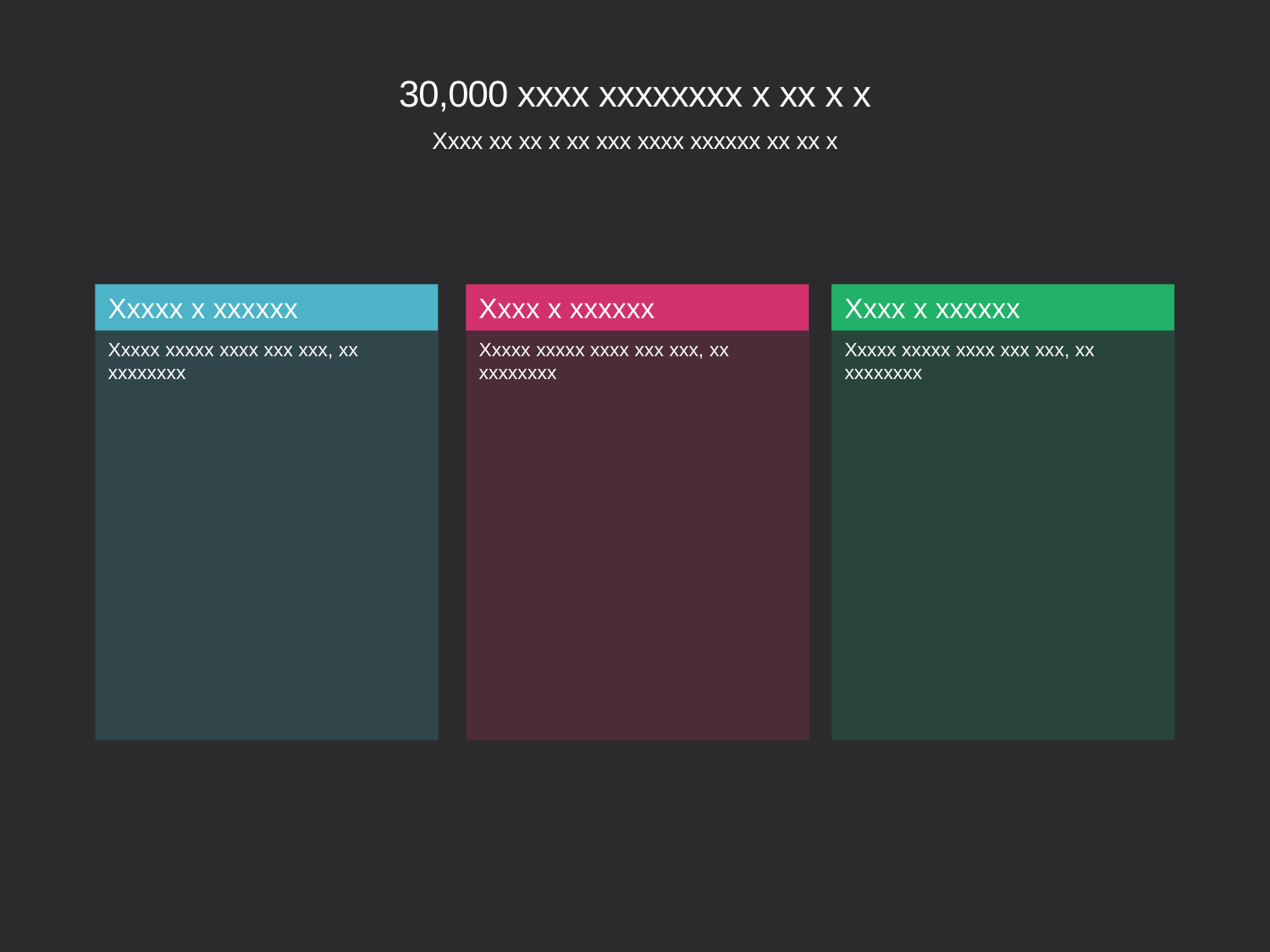

# 30,000 xxxx xxxxxxxx x xx x x
Xxxx xx xx x xx xxx xxxx xxxxxx xx xx x
Xxxxx x xxxxxx
Xxxx x xxxxxx
Xxxx x xxxxxx
Xxxxx xxxxx xxxx xxx xxx, xx xxxxxxxx
Xxxxx xxxxx xxxx xxx xxx, xx xxxxxxxx
Xxxxx xxxxx xxxx xxx xxx, xx xxxxxxxx